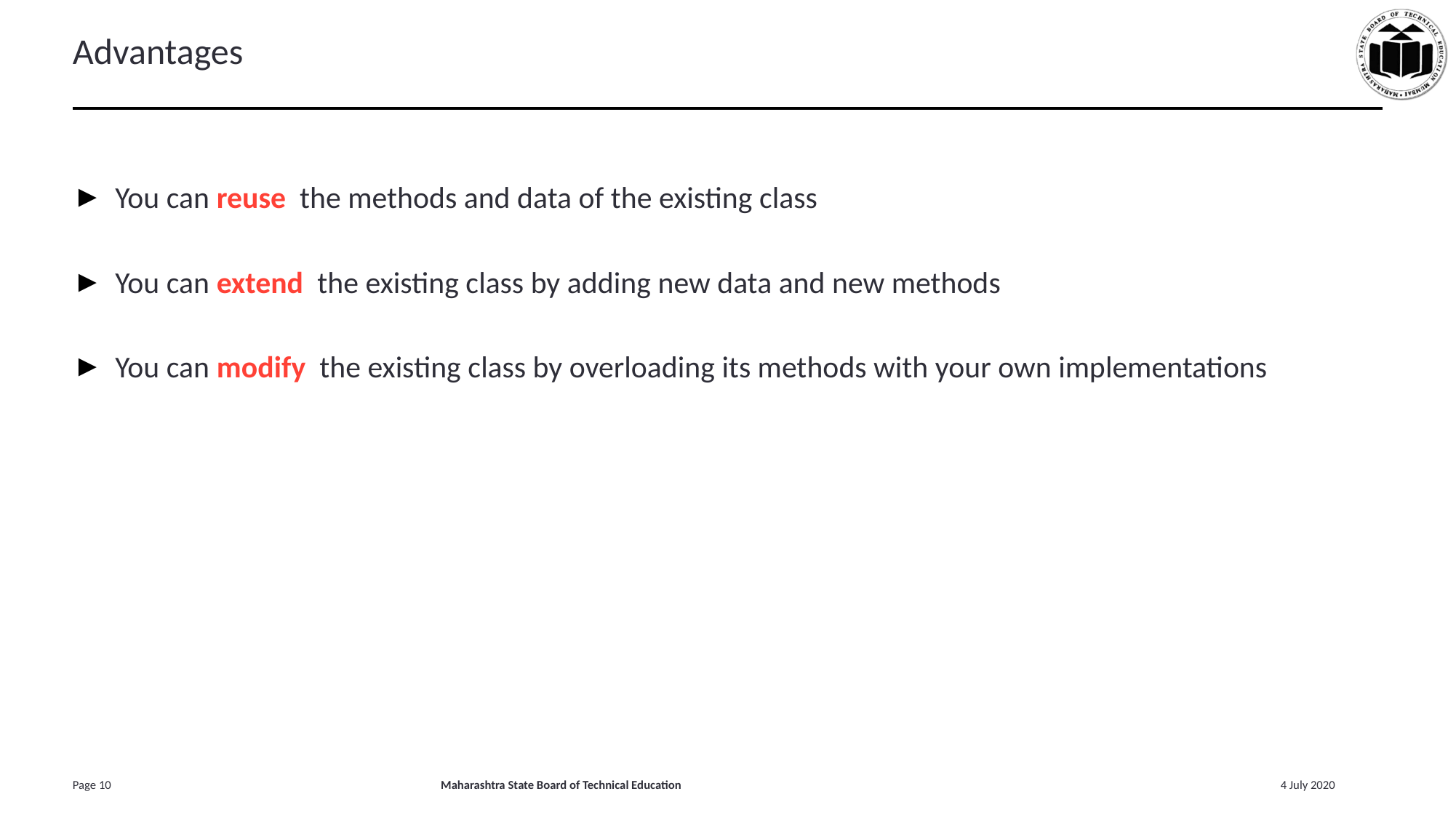

# Advantages

You can reuse  the methods and data of the existing class

You can extend  the existing class by adding new data and new methods

You can modify  the existing class by overloading its methods with your own implementations